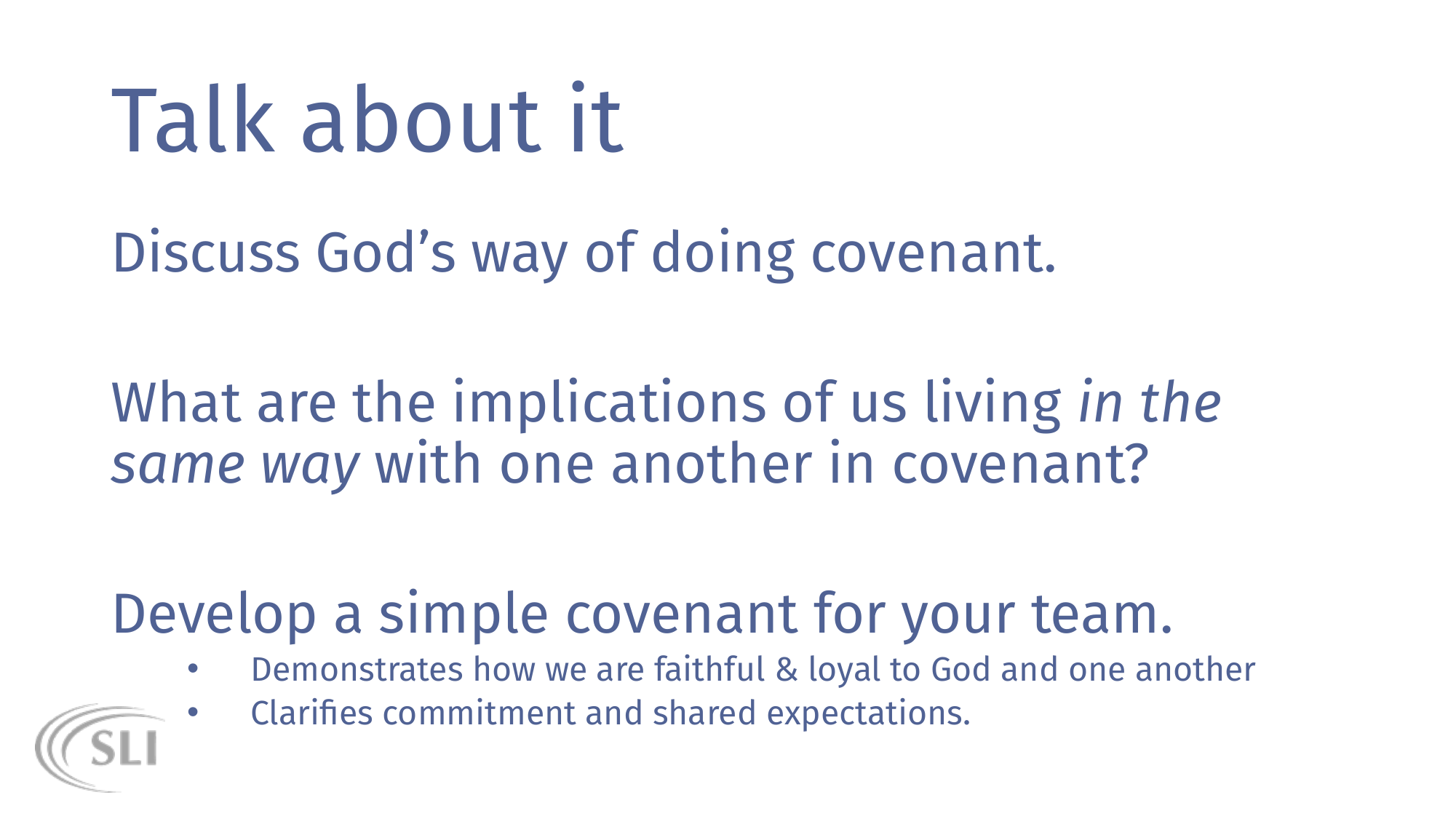

# Talk about it
Discuss God’s way of doing covenant.

What are the implications of us living in the same way with one another in covenant?

Develop a simple covenant for your team.
Demonstrates how we are faithful & loyal to God and one another
Clarifies commitment and shared expectations.